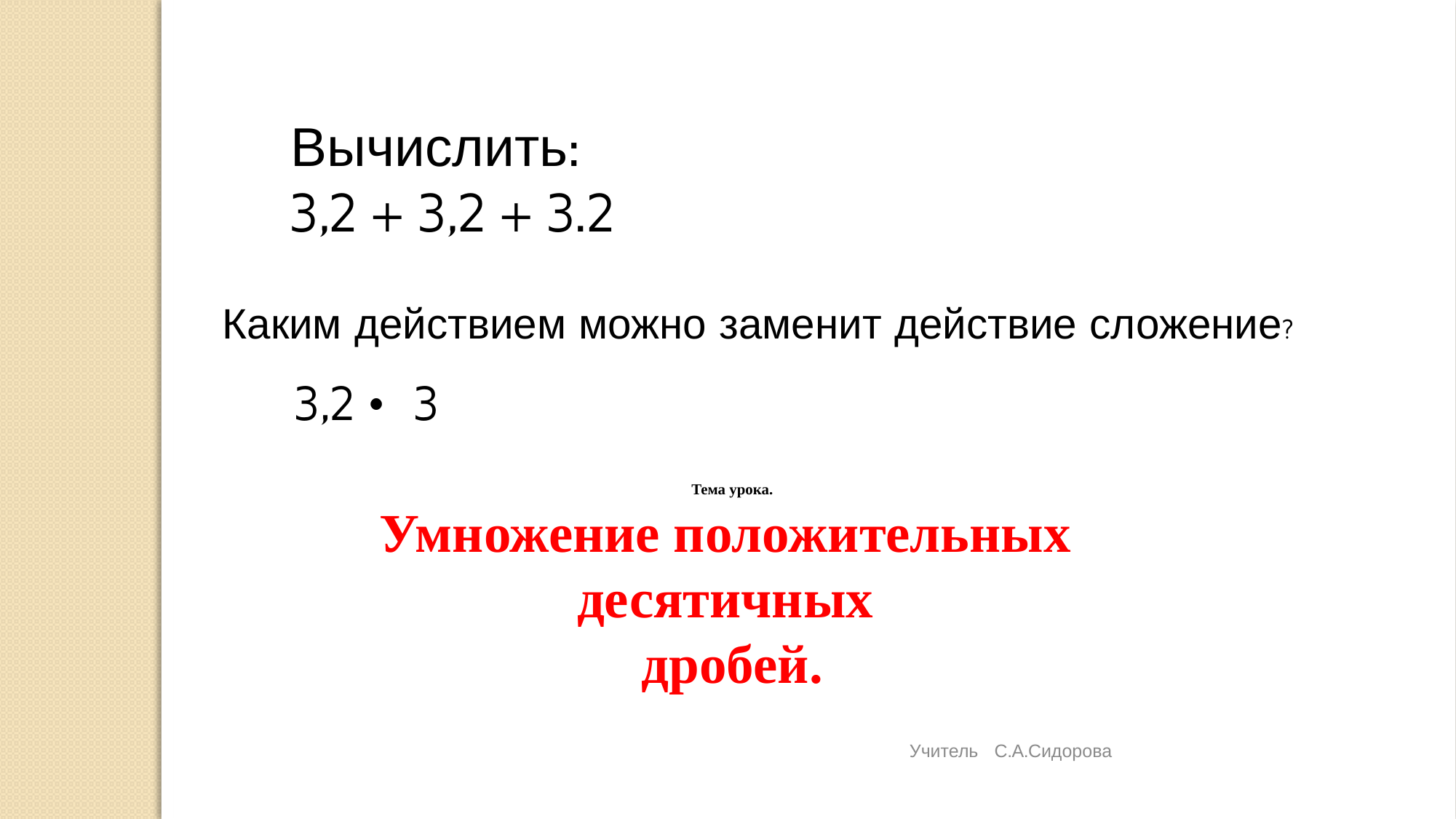

Вычислить:
3,2 + 3,2 + 3.2
Каким действием можно заменит действие сложение?
3,2 •  3
Тема урока.
Умножение положительных
десятичных
дробей.
Учитель   С.А.Сидорова